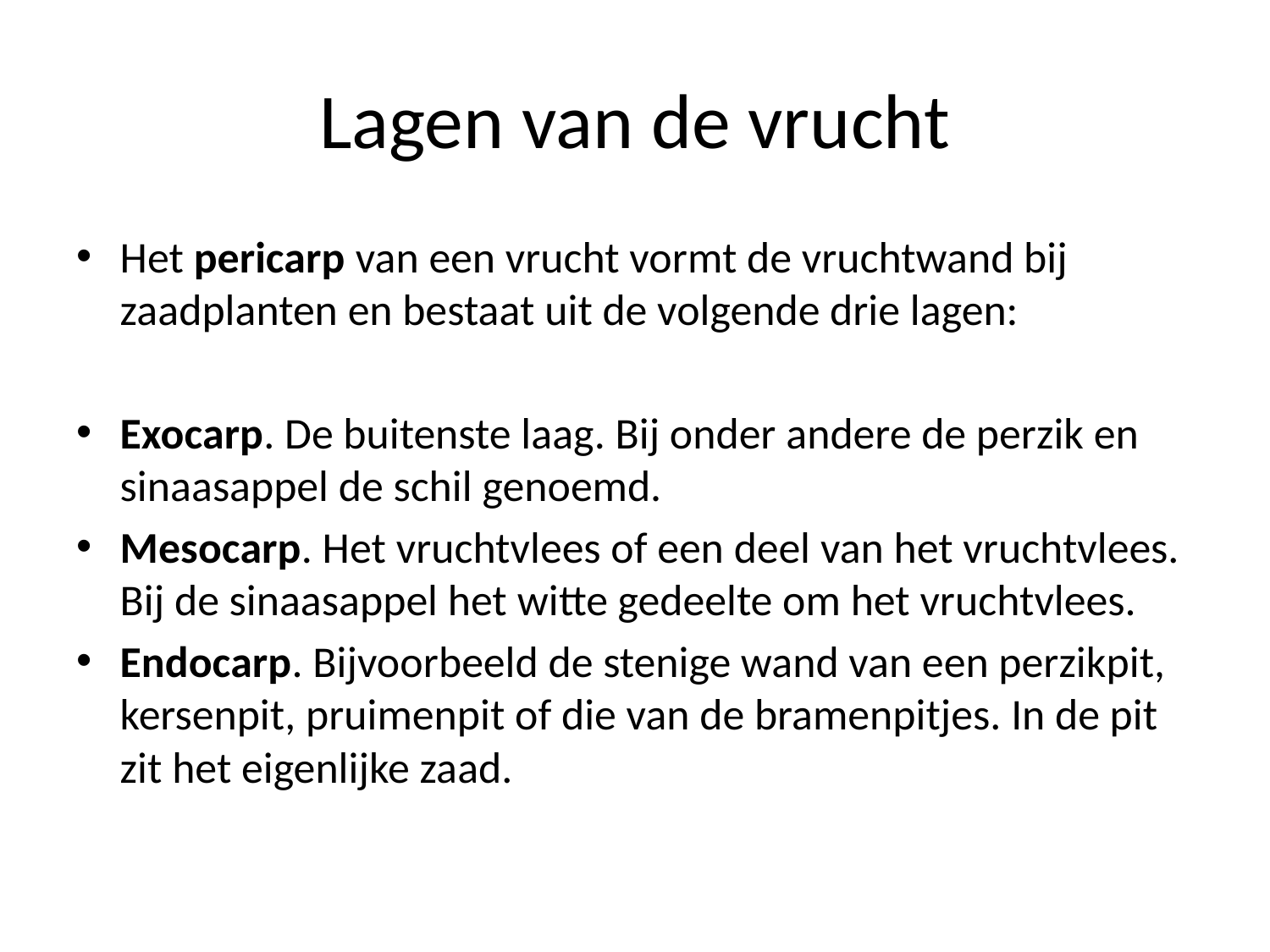

# Lagen van de vrucht
Het pericarp van een vrucht vormt de vruchtwand bij zaadplanten en bestaat uit de volgende drie lagen:

Exocarp. De buitenste laag. Bij onder andere de perzik en sinaasappel de schil genoemd.
Mesocarp. Het vruchtvlees of een deel van het vruchtvlees. Bij de sinaasappel het witte gedeelte om het vruchtvlees.
Endocarp. Bijvoorbeeld de stenige wand van een perzikpit, kersenpit, pruimenpit of die van de bramenpitjes. In de pit zit het eigenlijke zaad.